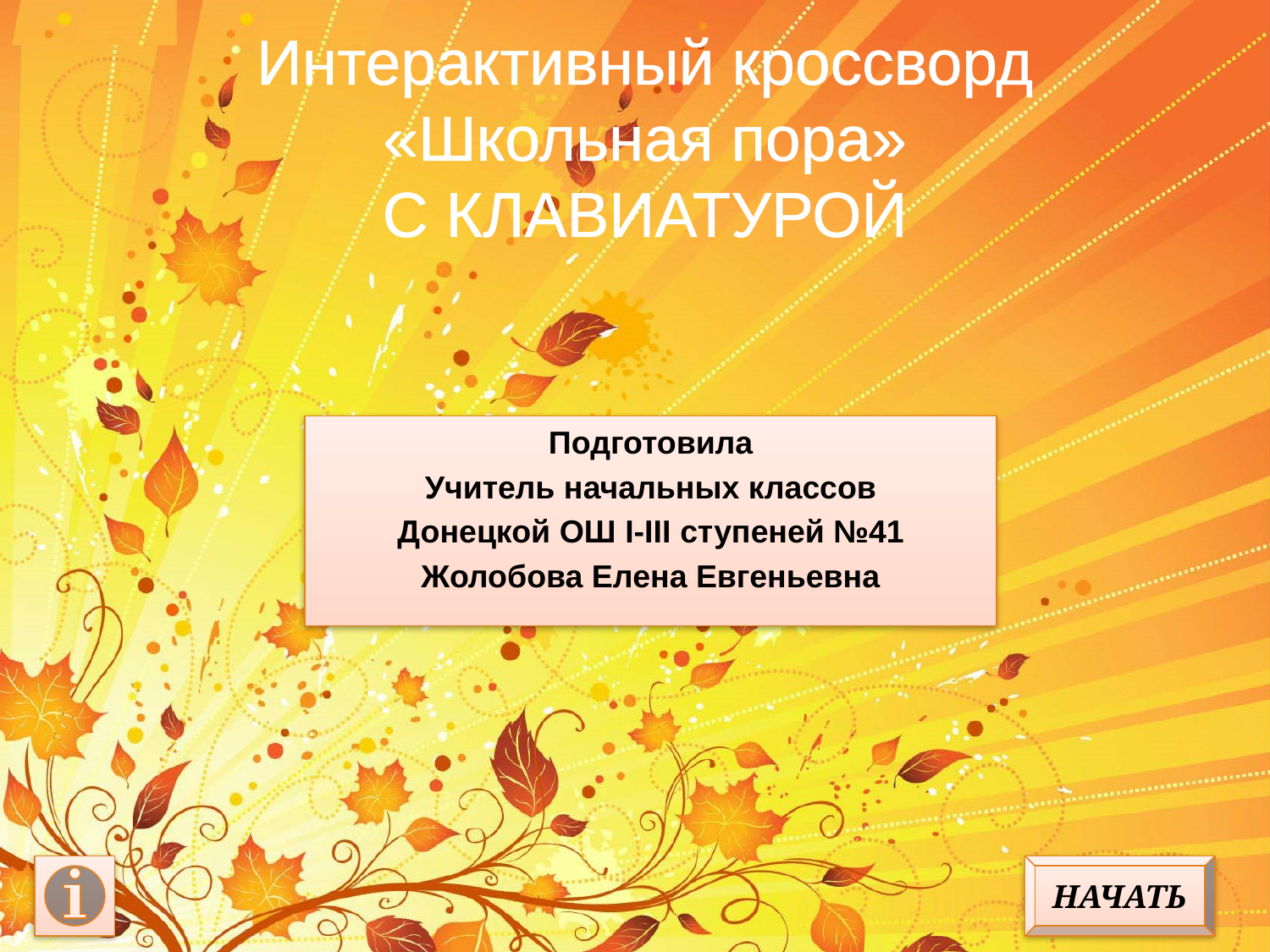

# Интерактивный кроссворд «Школьная пора» С КЛАВИАТУРОЙ
Подготовила
Учитель начальных классов
Донецкой ОШ I-III ступеней №41
Жолобова Елена Евгеньевна

НАЧАТЬ